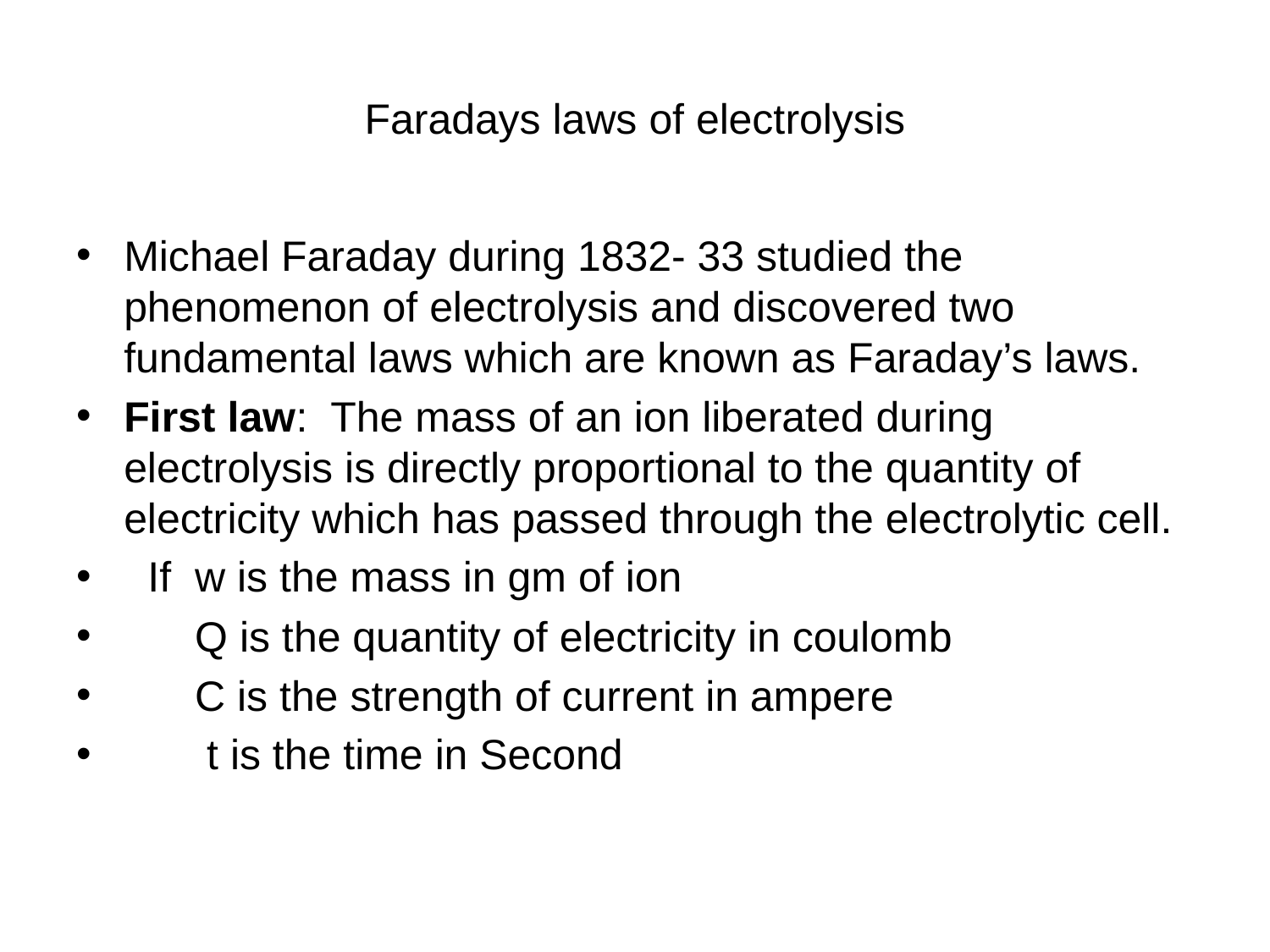

# Faradays laws of electrolysis
Michael Faraday during 1832- 33 studied the phenomenon of electrolysis and discovered two fundamental laws which are known as Faraday’s laws.
First law:  The mass of an ion liberated during electrolysis is directly proportional to the quantity of electricity which has passed through the electrolytic cell.
  If  w is the mass in gm of ion
      Q is the quantity of electricity in coulomb
      C is the strength of current in ampere
       t is the time in Second